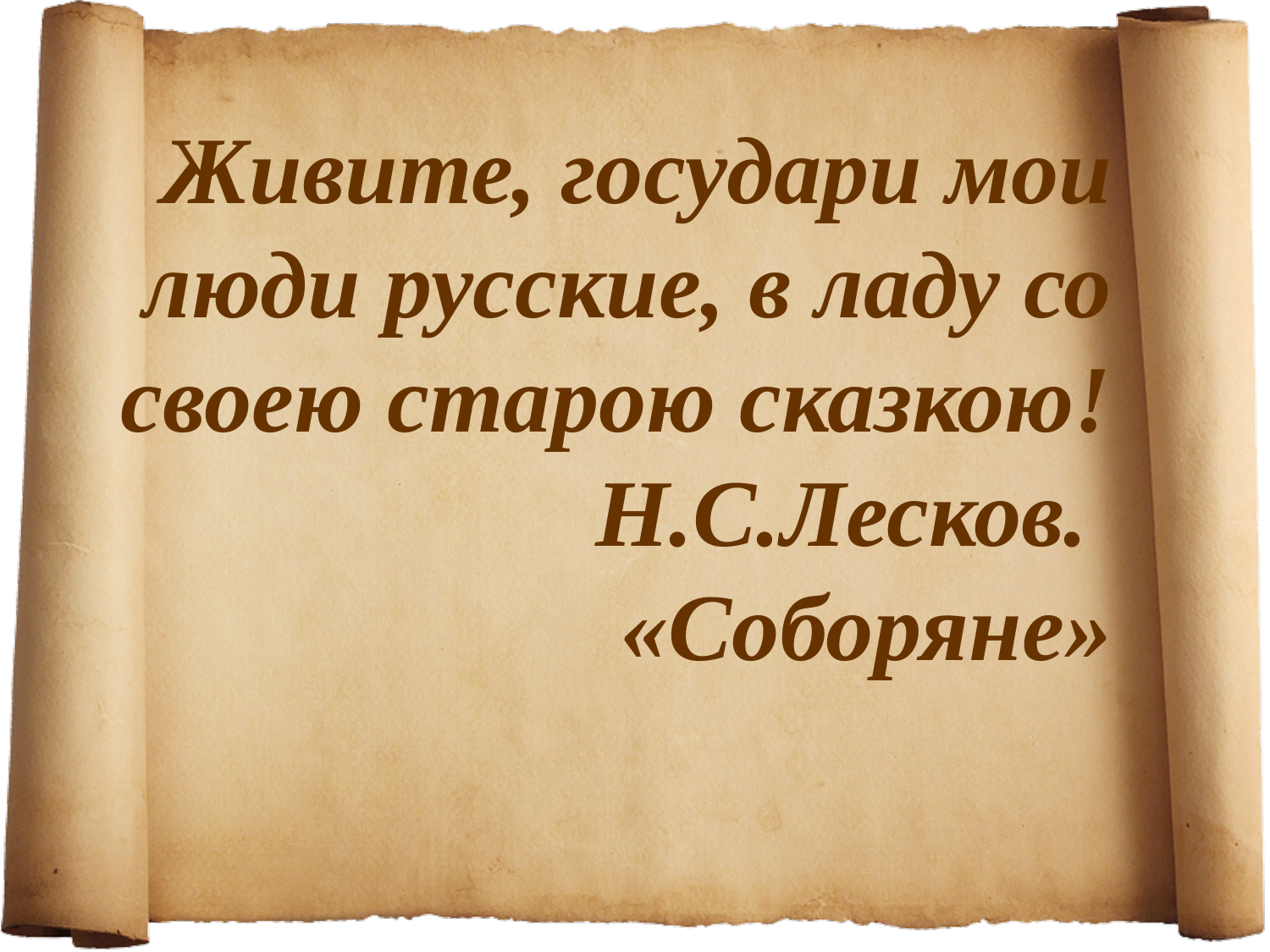

# Живите, государи мои люди русские, в ладу со своею старою сказкою! Н.С.Лесков. «Соборяне»